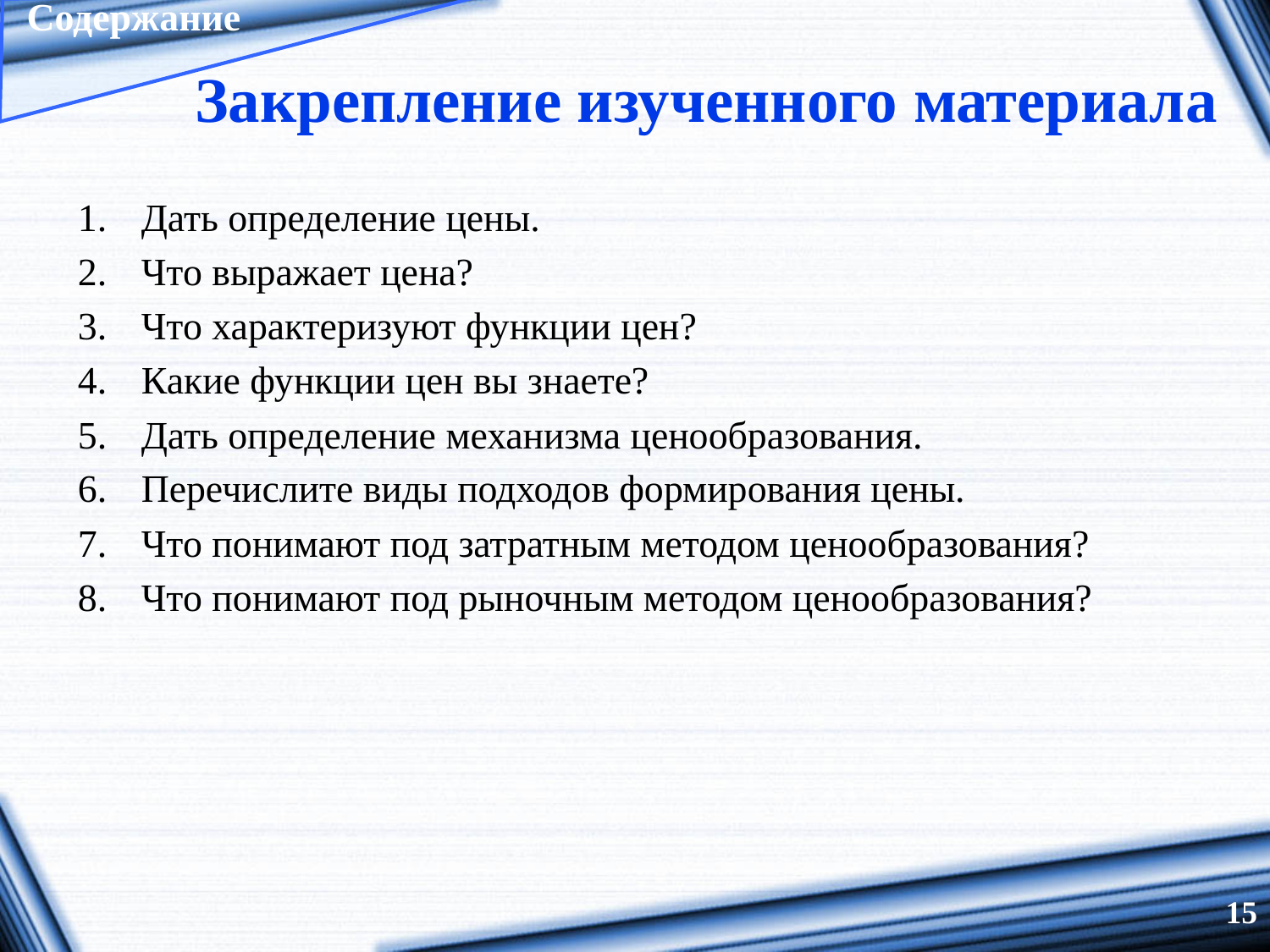

Содержание
# Закрепление изученного материала
Дать определение цены.
Что выражает цена?
Что характеризуют функции цен?
Какие функции цен вы знаете?
Дать определение механизма ценообразования.
Перечислите виды подходов формирования цены.
Что понимают под затратным методом ценообразования?
Что понимают под рыночным методом ценообразования?
15